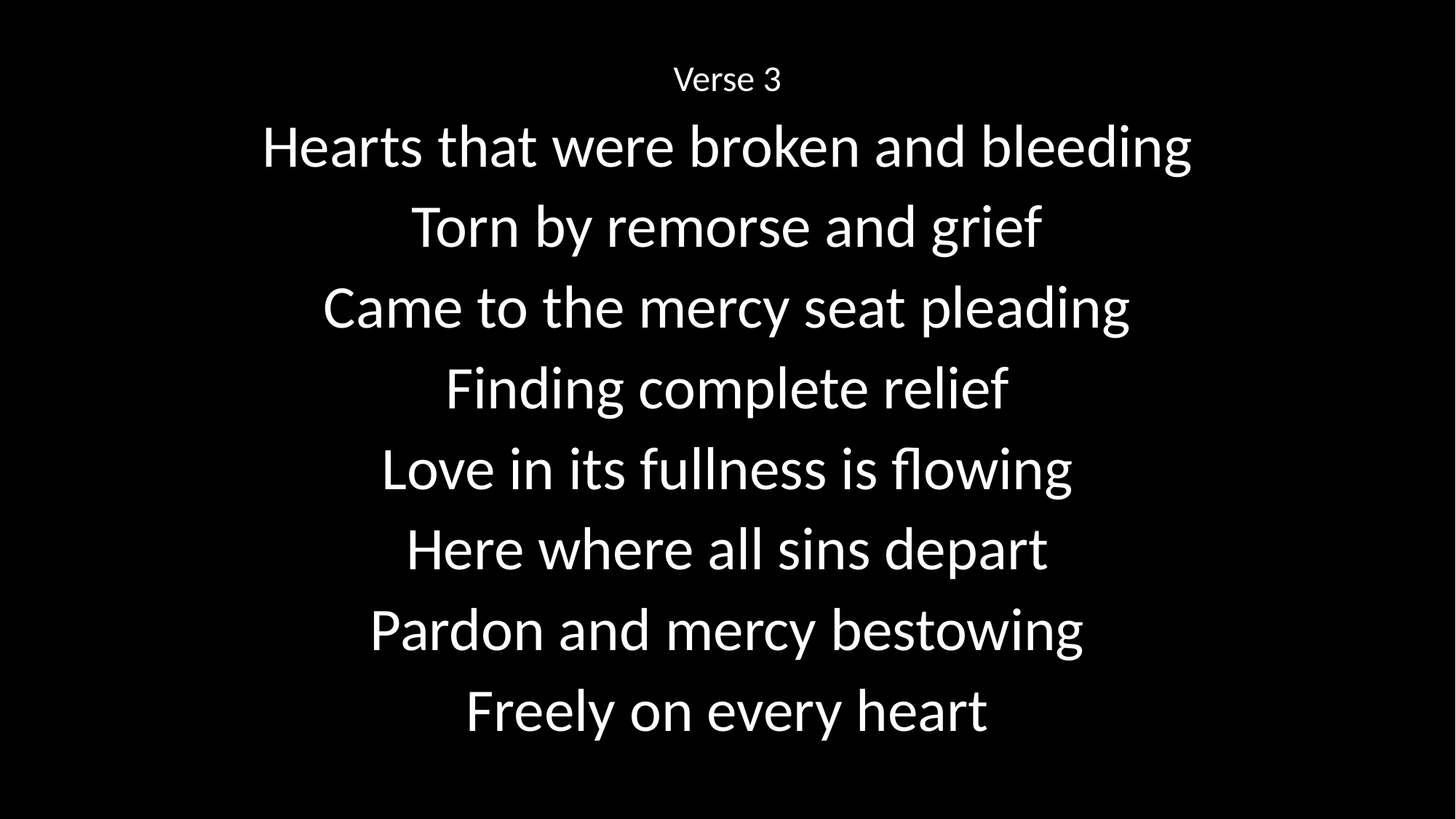

Verse 3
Hearts that were broken and bleeding
Torn by remorse and grief
Came to the mercy seat pleading
Finding complete relief
Love in its fullness is flowing
Here where all sins depart
Pardon and mercy bestowing
Freely on every heart